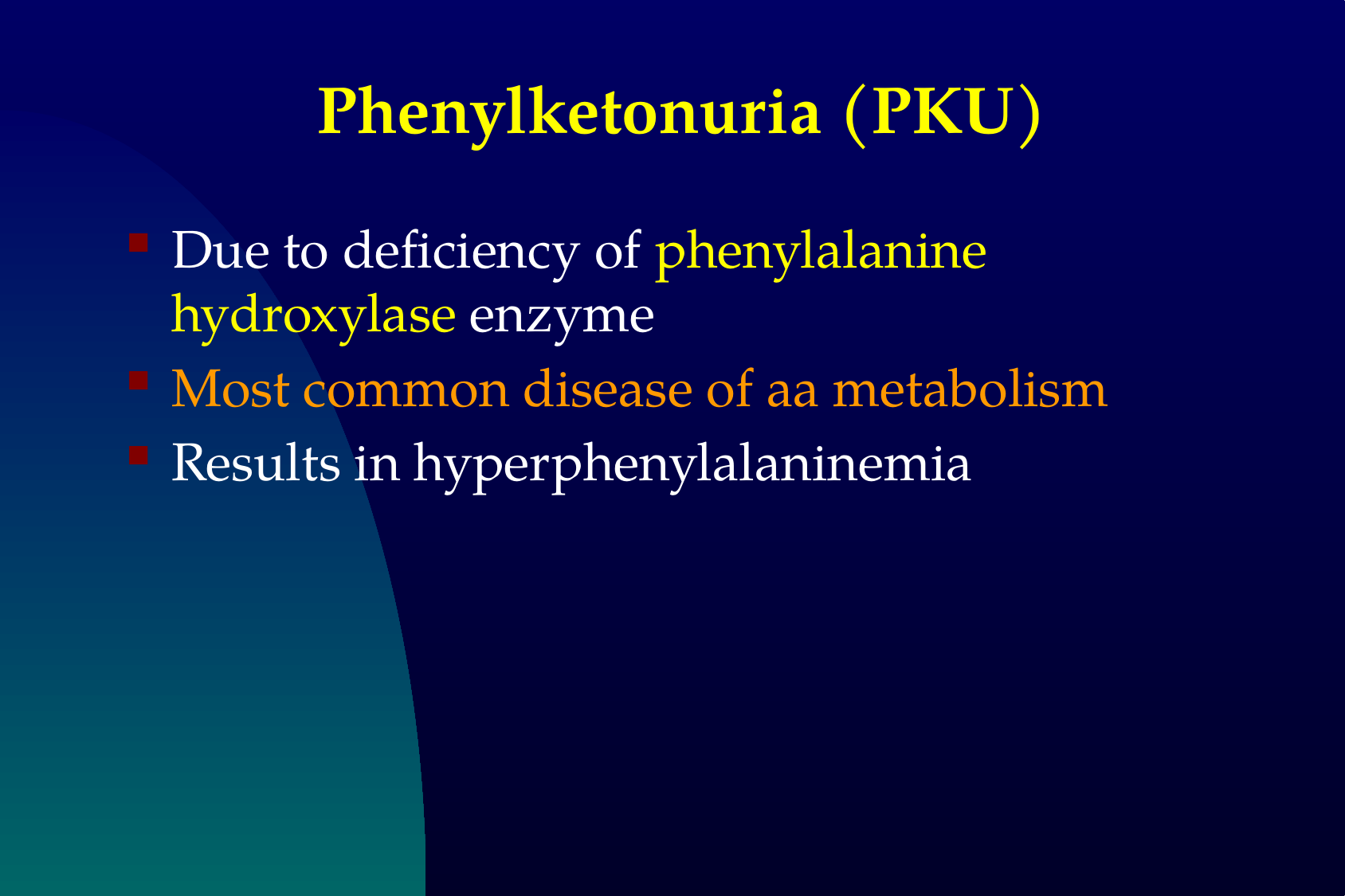

# Phenylketonuria (PKU)
Due to deficiency of phenylalanine hydroxylase enzyme
Most common disease of aa metabolism
Results in hyperphenylalaninemia